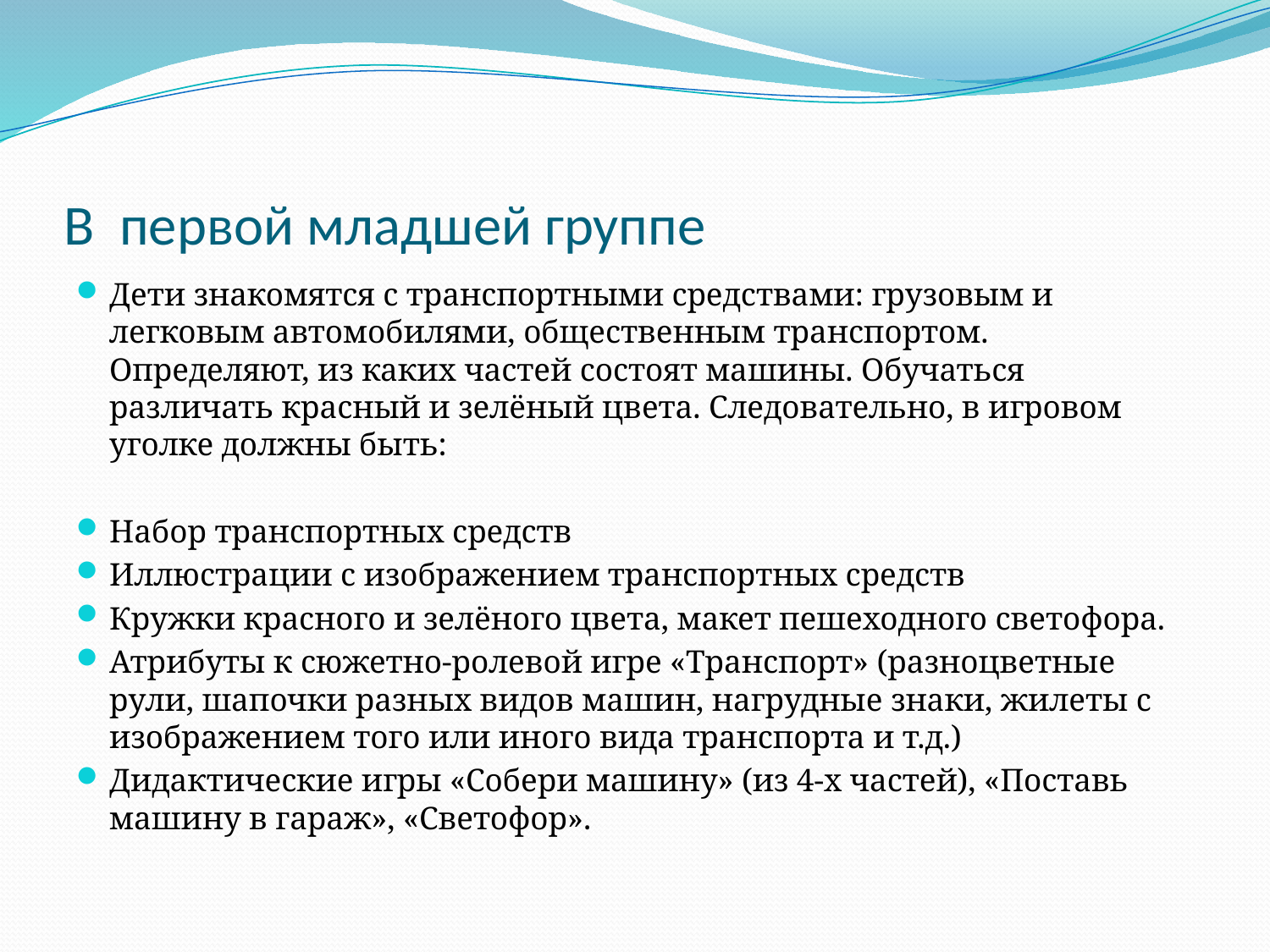

# В  первой младшей группе
Дети знакомятся с транспортными средствами: грузовым и легковым автомобилями, общественным транспортом. Определяют, из каких частей состоят машины. Обучаться различать красный и зелёный цвета. Следовательно, в игровом уголке должны быть:

Набор транспортных средств
Иллюстрации с изображением транспортных средств
Кружки красного и зелёного цвета, макет пешеходного светофора.
Атрибуты к сюжетно-ролевой игре «Транспорт» (разноцветные рули, шапочки разных видов машин, нагрудные знаки, жилеты с изображением того или иного вида транспорта и т.д.)
Дидактические игры «Собери машину» (из 4-х частей), «Поставь машину в гараж», «Светофор».